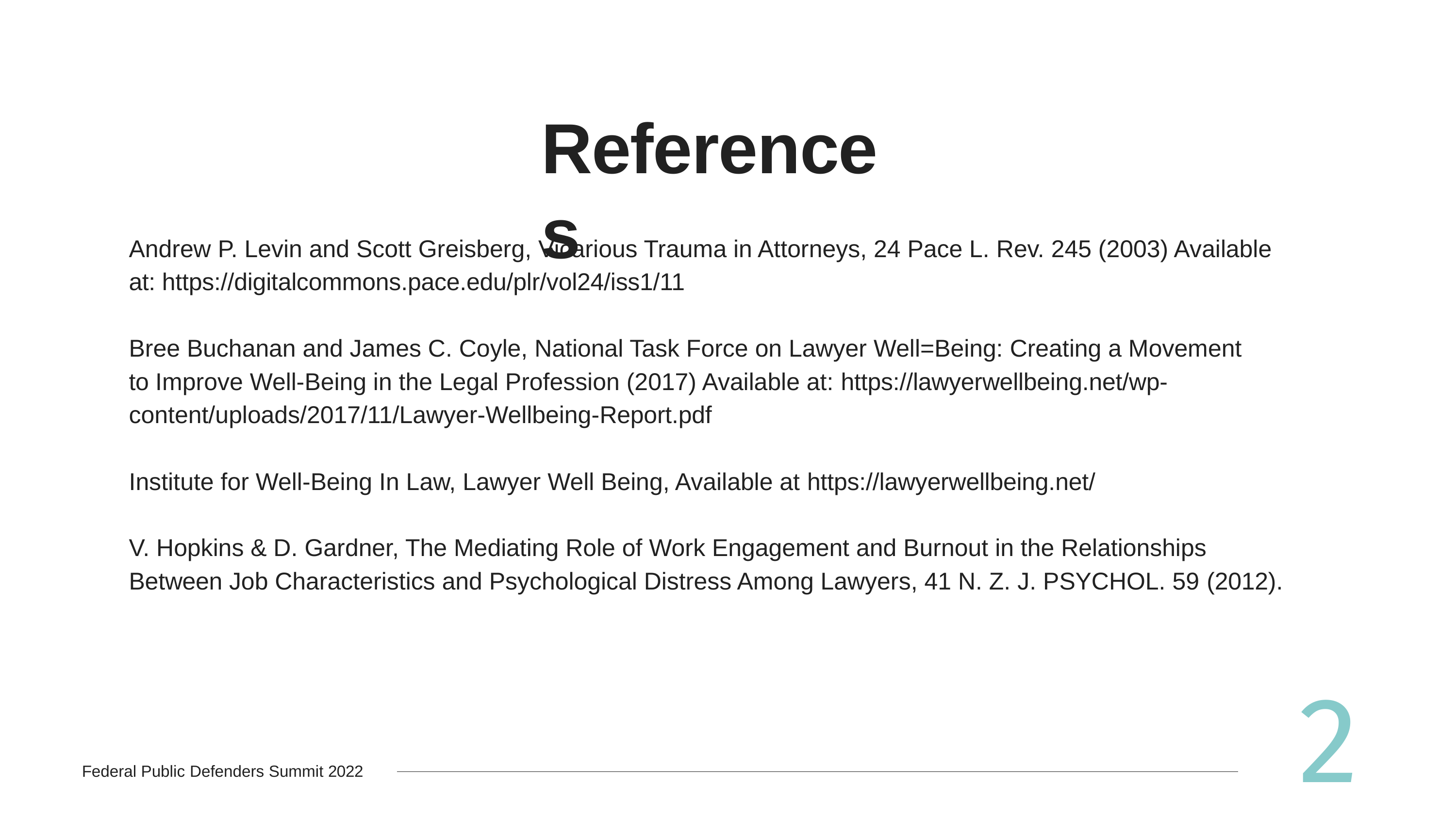

# References
Andrew P. Levin and Scott Greisberg, Vicarious Trauma in Attorneys, 24 Pace L. Rev. 245 (2003) Available at: https://digitalcommons.pace.edu/plr/vol24/iss1/11

Bree Buchanan and James C. Coyle, National Task Force on Lawyer Well=Being: Creating a Movement to Improve Well-Being in the Legal Profession (2017) Available at: https://lawyerwellbeing.net/wp- content/uploads/2017/11/Lawyer-Wellbeing-Report.pdf

Institute for Well-Being In Law, Lawyer Well Being, Available at https://lawyerwellbeing.net/

V. Hopkins & D. Gardner, The Mediating Role of Work Engagement and Burnout in the Relationships Between Job Characteristics and Psychological Distress Among Lawyers, 41 N. Z. J. PSYCHOL. 59 (2012).
23
Federal Public Defenders Summit 2022